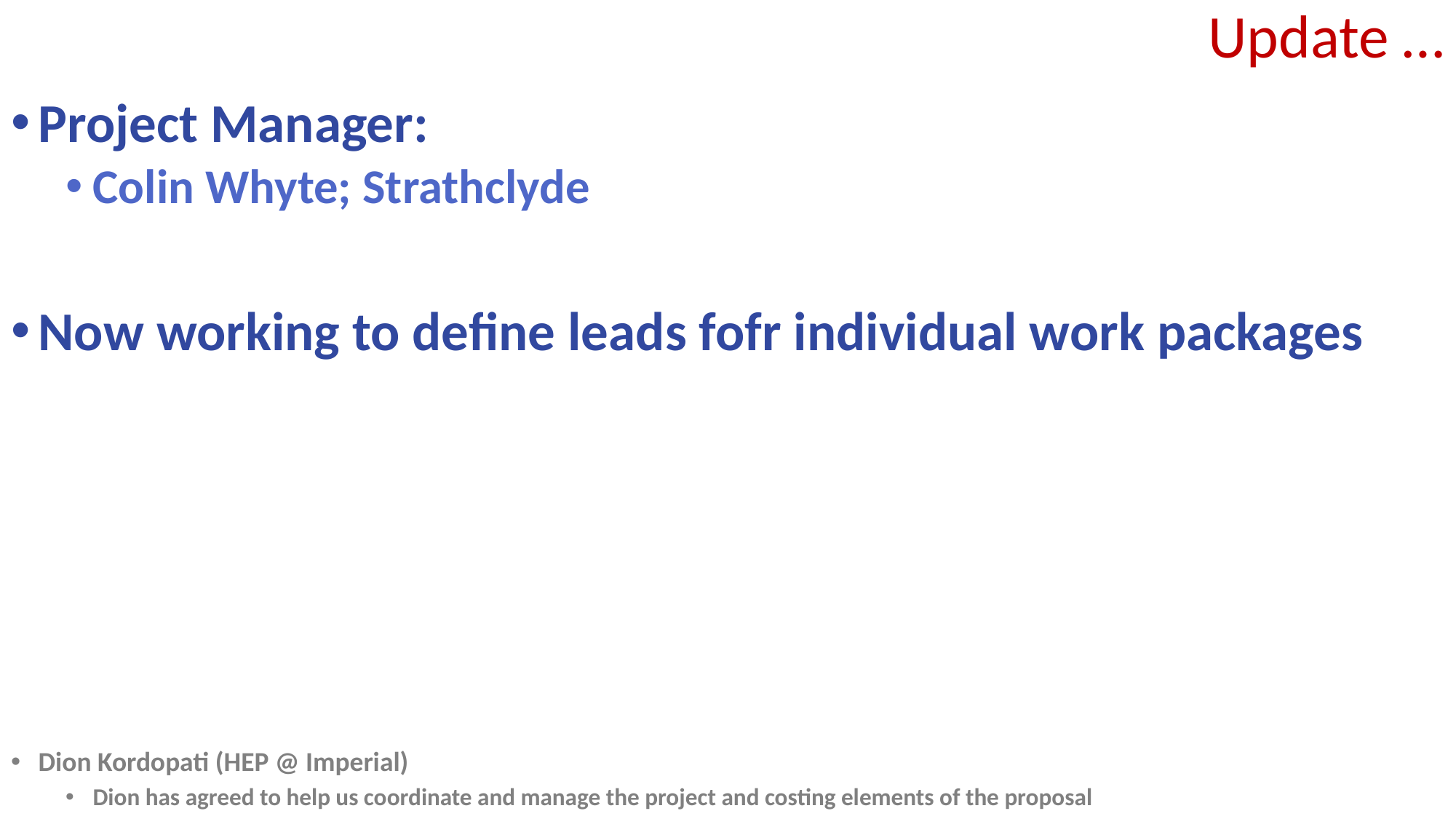

# Update …
Project Manager:
Colin Whyte; Strathclyde

Now working to define leads fofr individual work packages

Dion Kordopati (HEP @ Imperial)
Dion has agreed to help us coordinate and manage the project and costing elements of the proposal